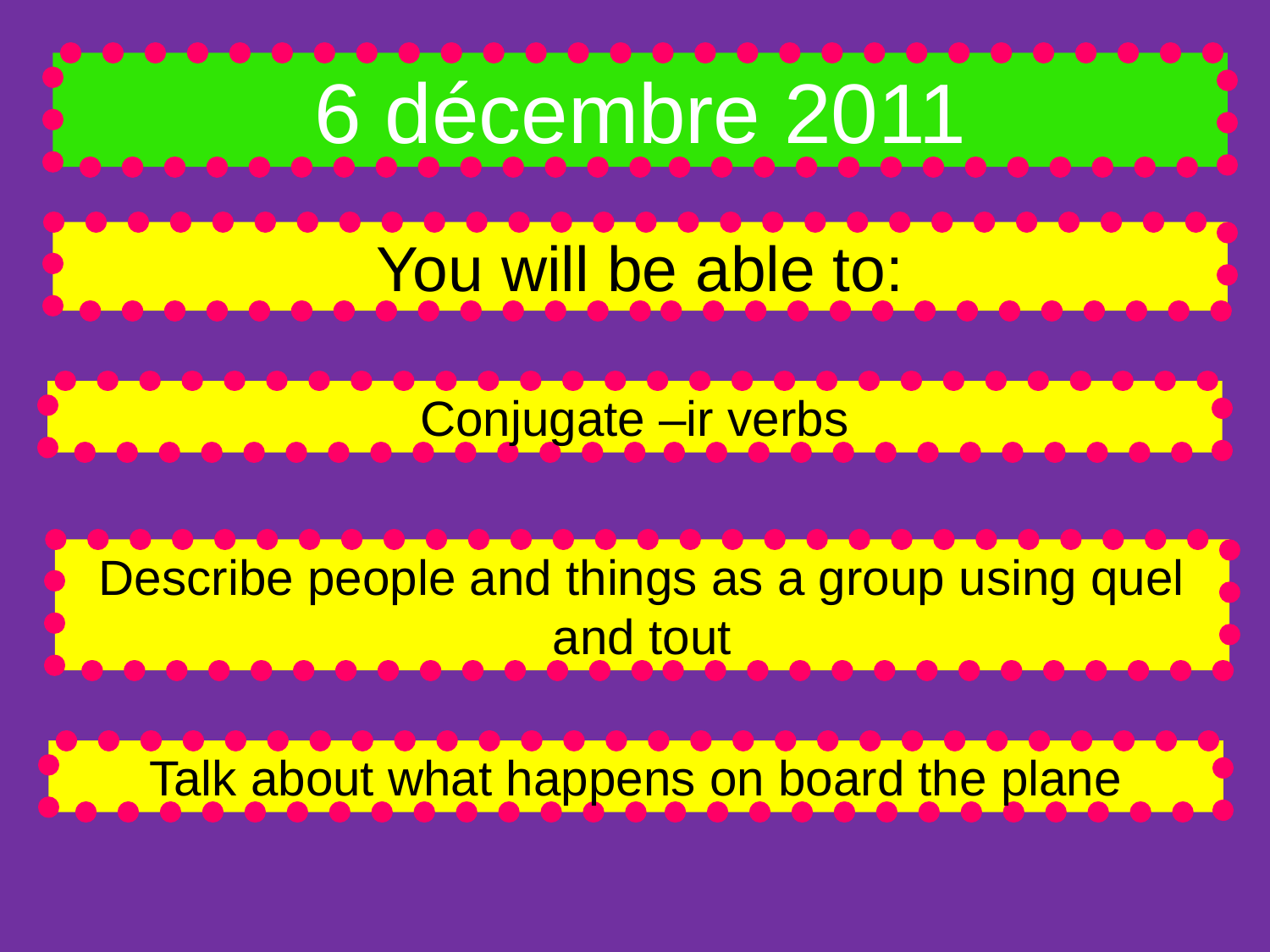

6 décembre 2011
You will be able to:
Conjugate –ir verbs
Describe people and things as a group using quel and tout
Talk about what happens on board the plane